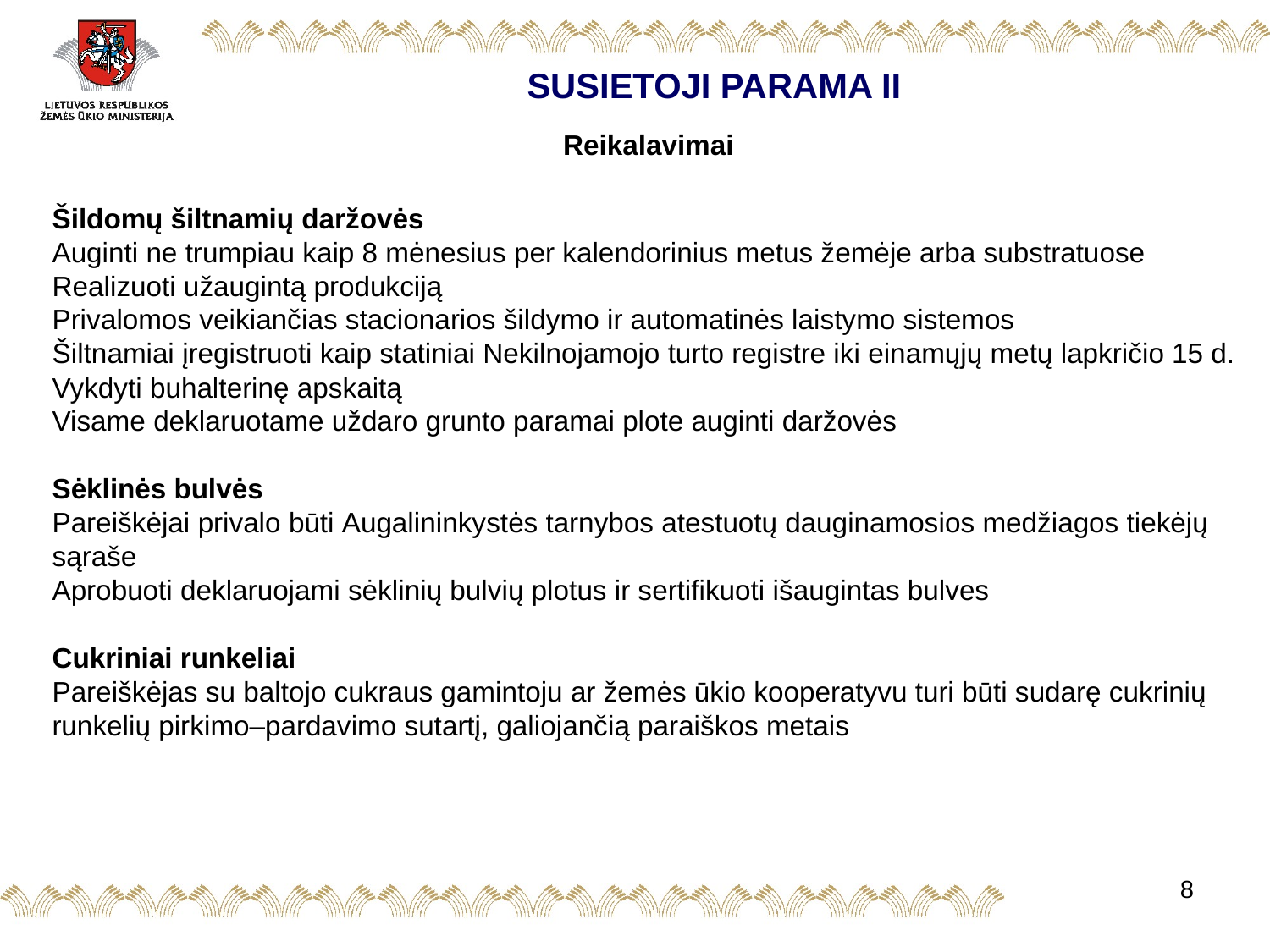

SUSIETOJI PARAMA II
Reikalavimai

Šildomų šiltnamių daržovės
Auginti ne trumpiau kaip 8 mėnesius per kalendorinius metus žemėje arba substratuose
Realizuoti užaugintą produkciją
Privalomos veikiančias stacionarios šildymo ir automatinės laistymo sistemos
Šiltnamiai įregistruoti kaip statiniai Nekilnojamojo turto registre iki einamųjų metų lapkričio 15 d.
Vykdyti buhalterinę apskaitą
Visame deklaruotame uždaro grunto paramai plote auginti daržovės

Sėklinės bulvės
Pareiškėjai privalo būti Augalininkystės tarnybos atestuotų dauginamosios medžiagos tiekėjų
sąraše
Aprobuoti deklaruojami sėklinių bulvių plotus ir sertifikuoti išaugintas bulves

Cukriniai runkeliai
Pareiškėjas su baltojo cukraus gamintoju ar žemės ūkio kooperatyvu turi būti sudarę cukrinių
runkelių pirkimo–pardavimo sutartį, galiojančią paraiškos metais
8